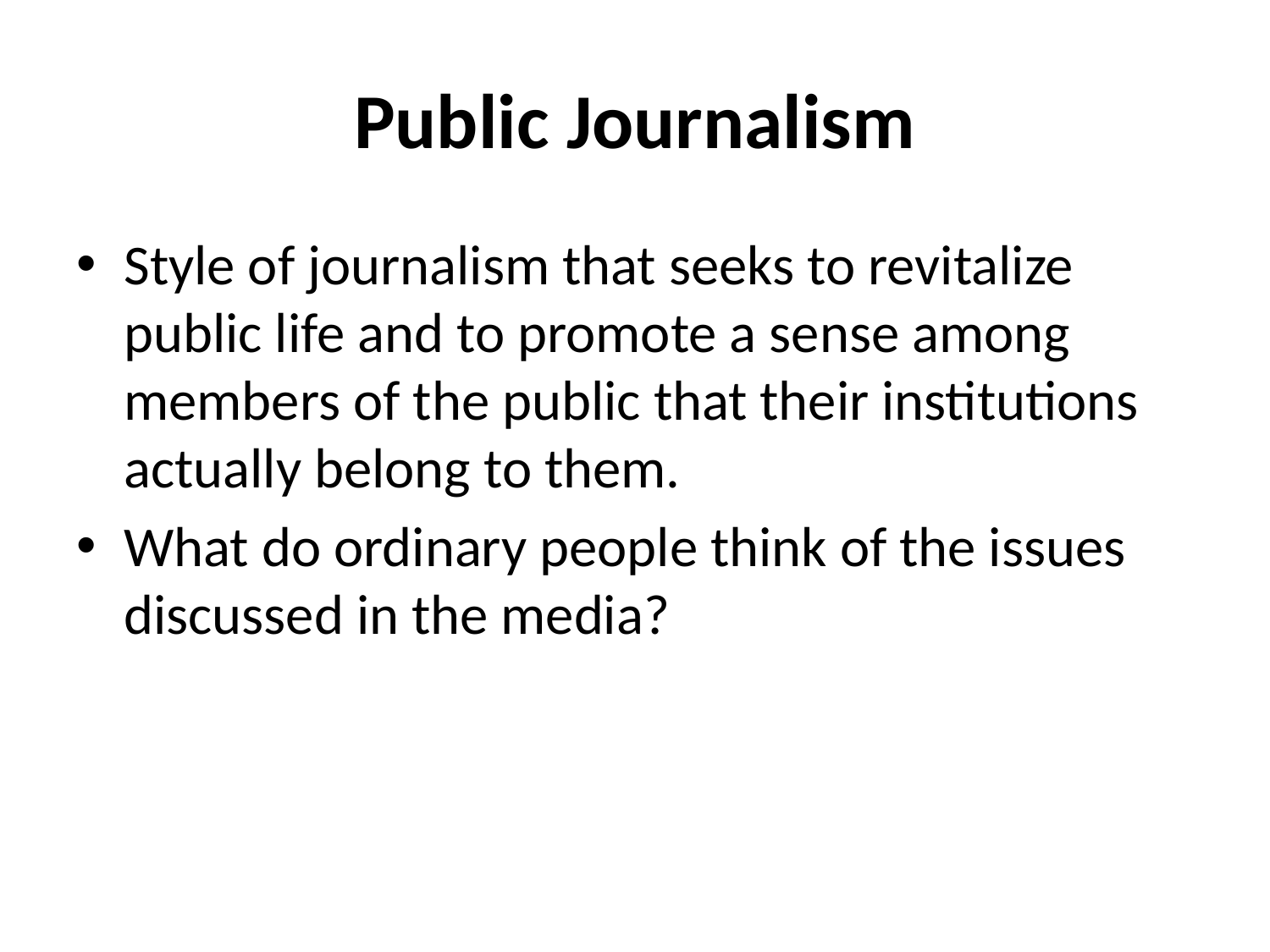

# Public Journalism
Style of journalism that seeks to revitalize public life and to promote a sense among members of the public that their institutions actually belong to them.
What do ordinary people think of the issues discussed in the media?